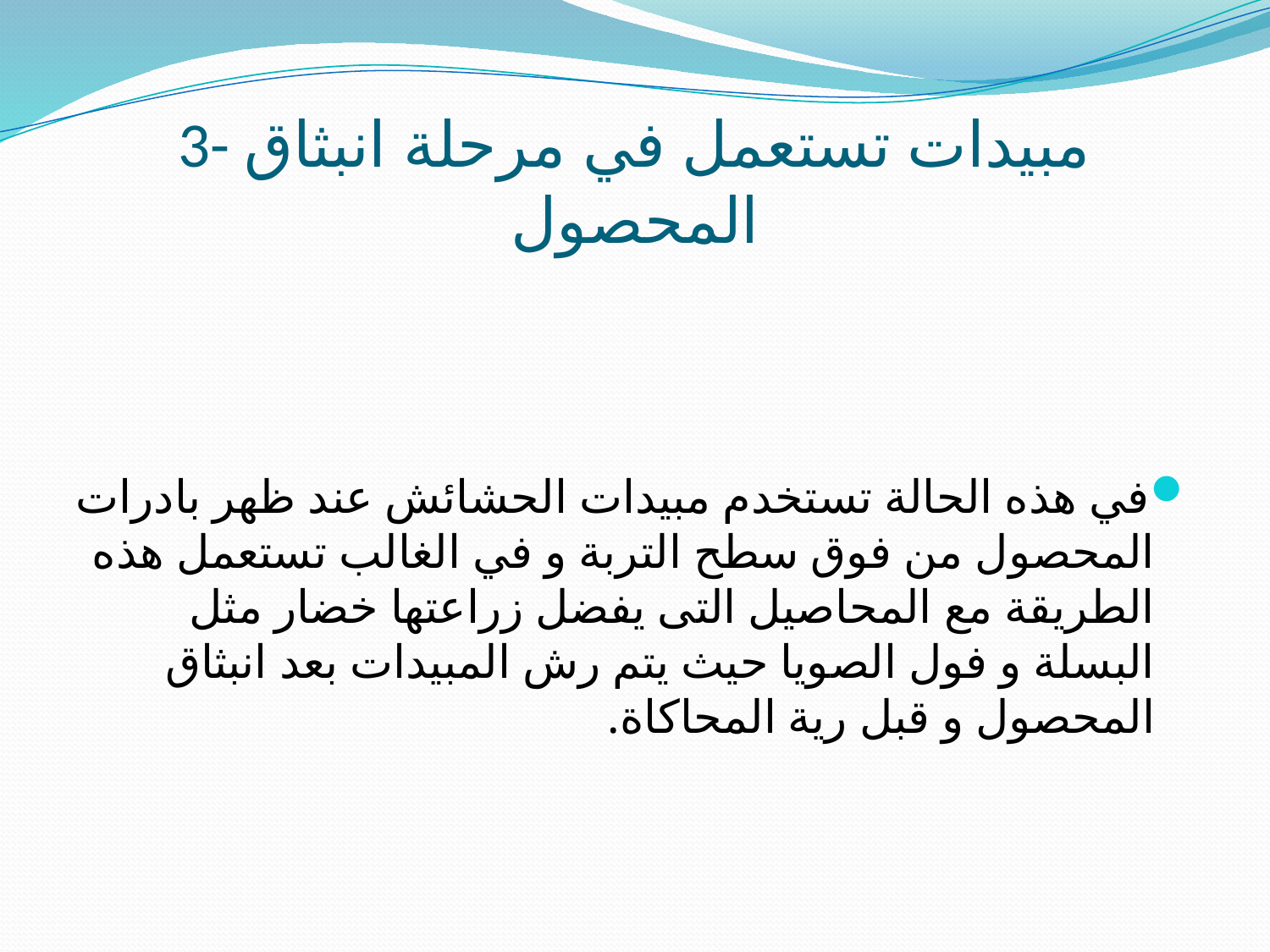

# 3- مبيدات تستعمل في مرحلة انبثاق المحصول

في هذه الحالة تستخدم مبيدات الحشائش عند ظهر بادرات المحصول من فوق سطح التربة و في الغالب تستعمل هذه الطريقة مع المحاصيل التى يفضل زراعتها خضار مثل البسلة و فول الصويا حيث يتم رش المبيدات بعد انبثاق المحصول و قبل رية المحاكاة.